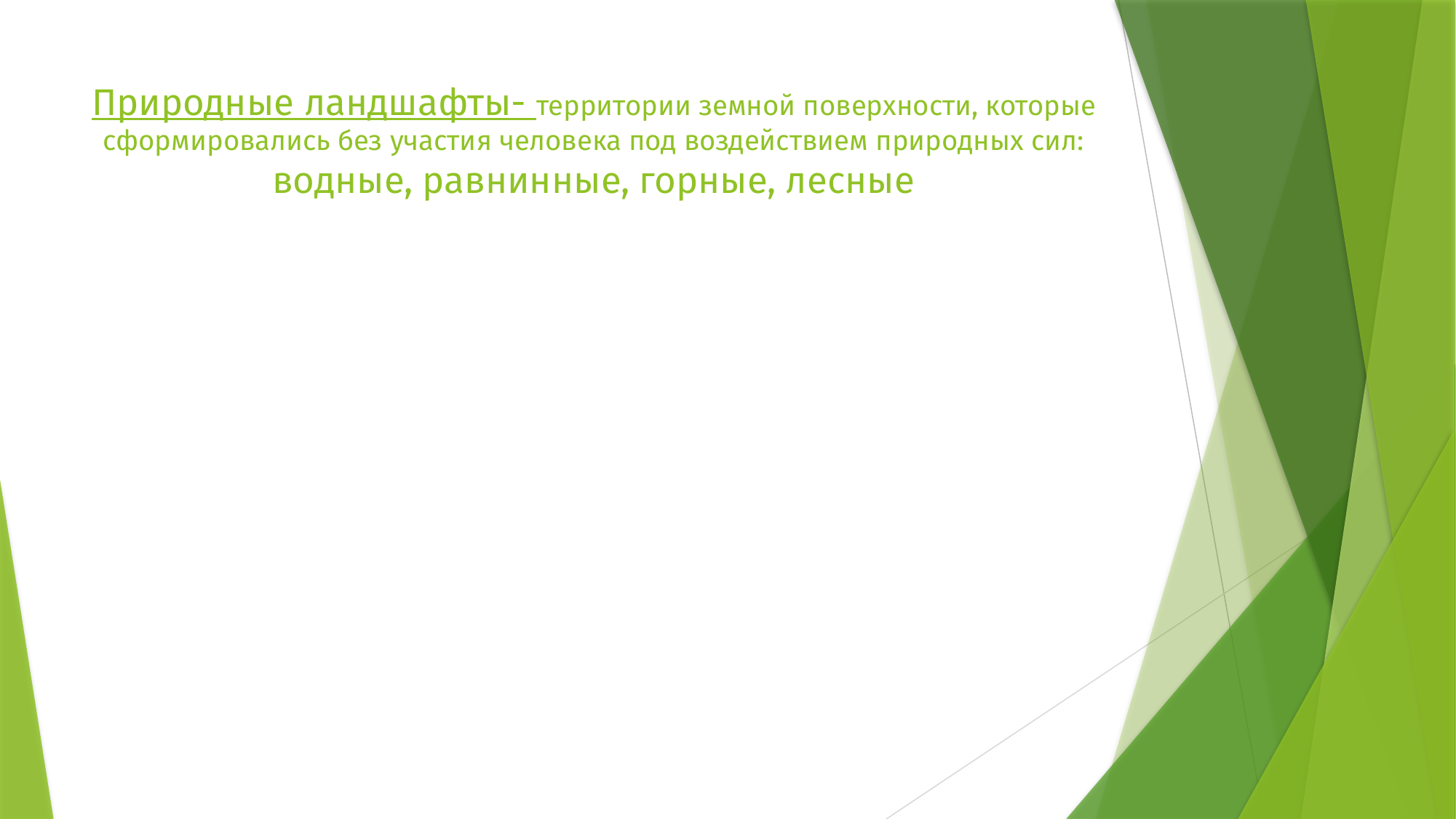

# Природные ландшафты- территории земной поверхности, которые сформировались без участия человека под воздействием природных сил: водные, равнинные, горные, лесные